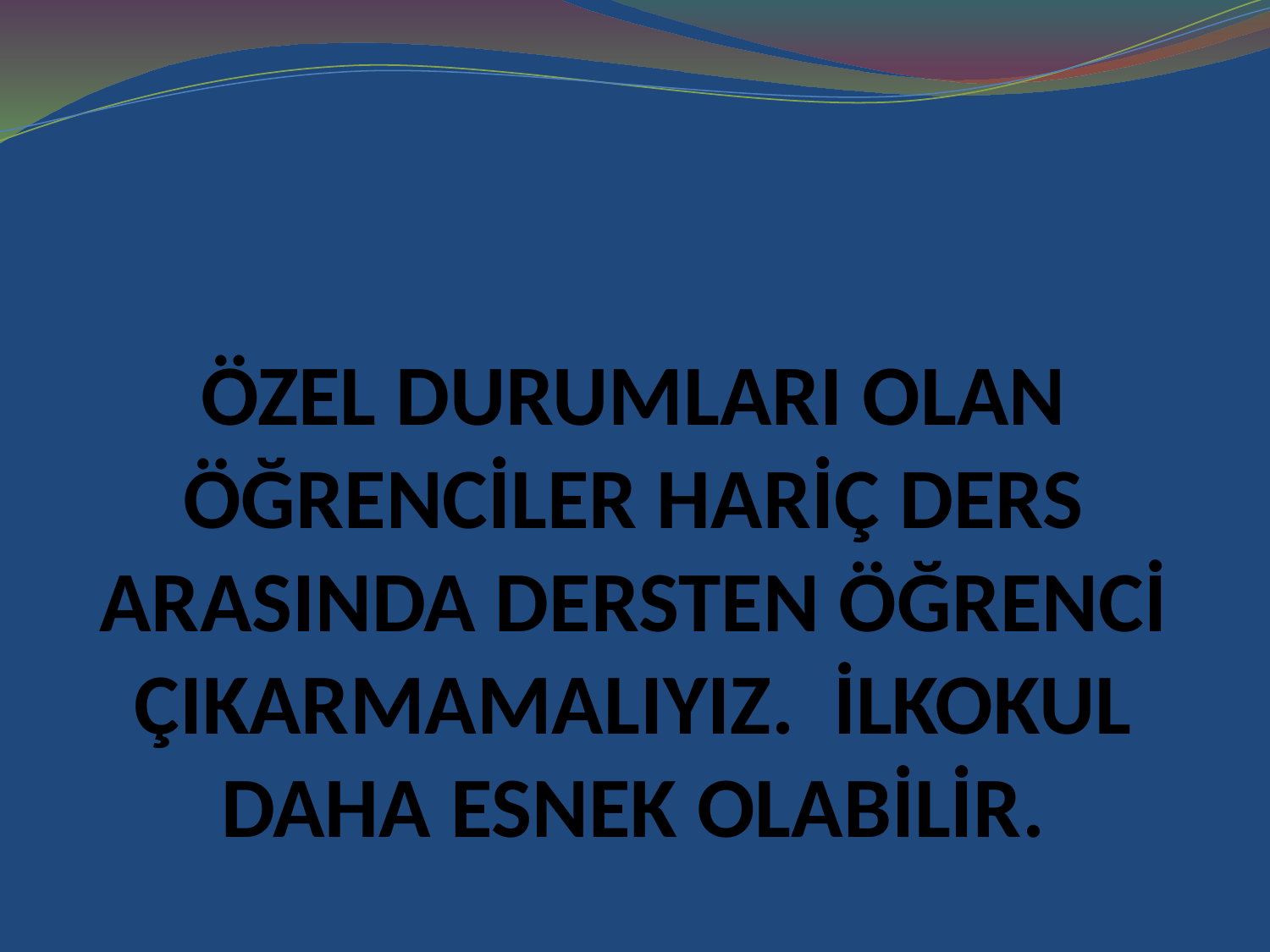

# ÖZEL DURUMLARI OLAN ÖĞRENCİLER HARİÇ DERS ARASINDA DERSTEN ÖĞRENCİ ÇIKARMAMALIYIZ.  İLKOKUL DAHA ESNEK OLABİLİR.